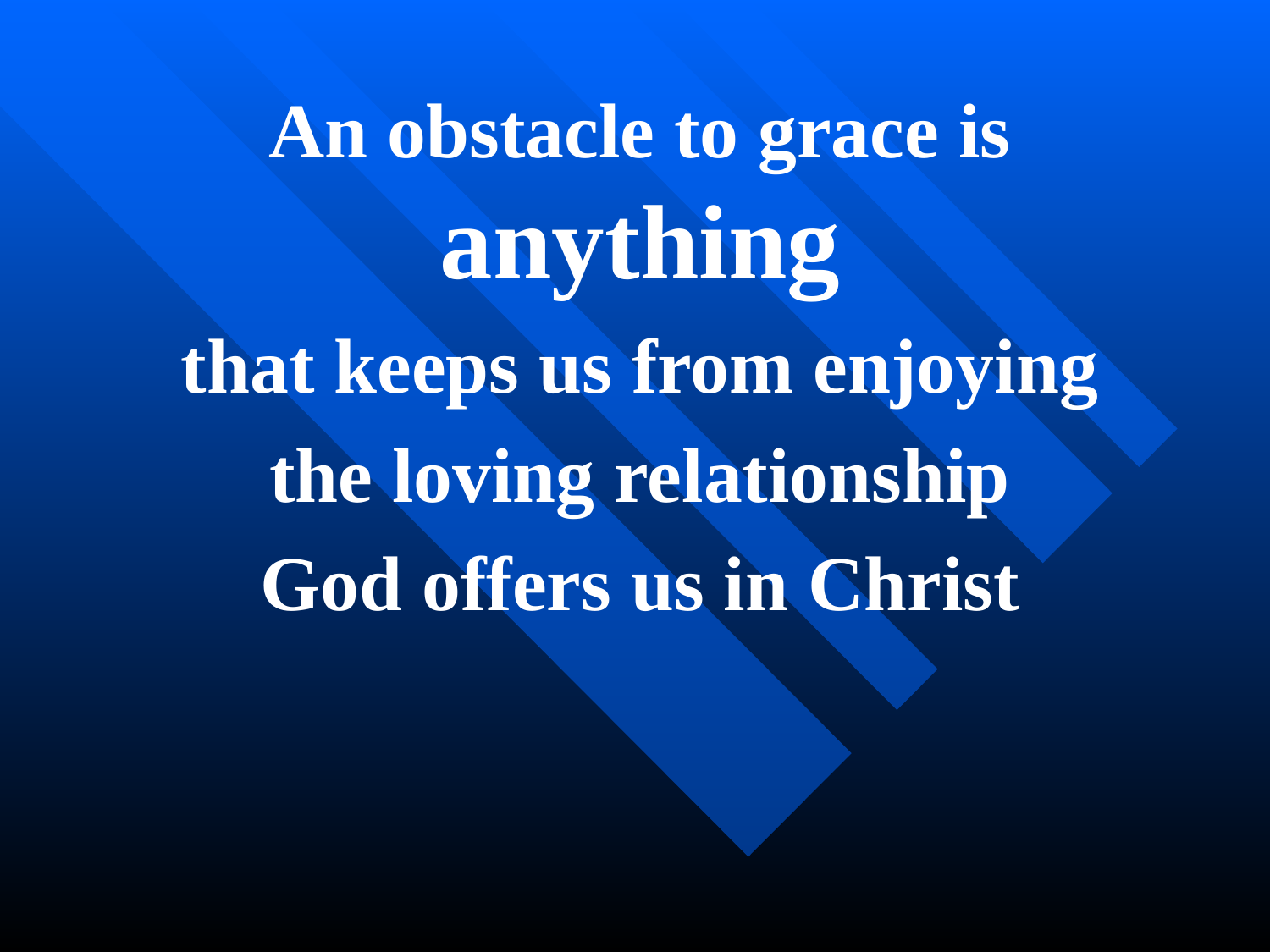

An obstacle to grace is anything
that keeps us from enjoying
the loving relationship
God offers us in Christ